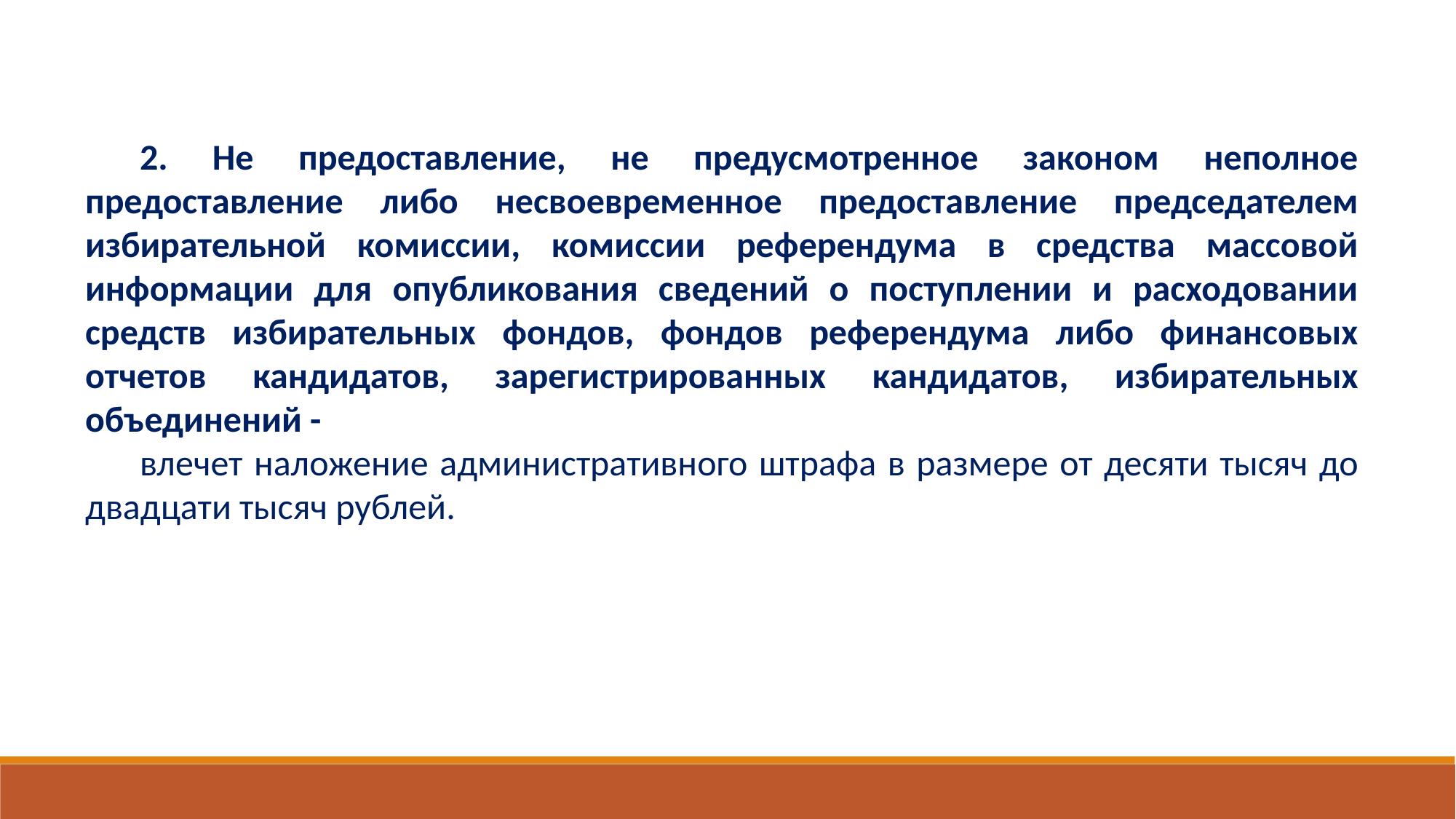

2. Не предоставление, не предусмотренное законом неполное предоставление либо несвоевременное предоставление председателем избирательной комиссии, комиссии референдума в средства массовой информации для опубликования сведений о поступлении и расходовании средств избирательных фондов, фондов референдума либо финансовых отчетов кандидатов, зарегистрированных кандидатов, избирательных объединений -
влечет наложение административного штрафа в размере от десяти тысяч до двадцати тысяч рублей.